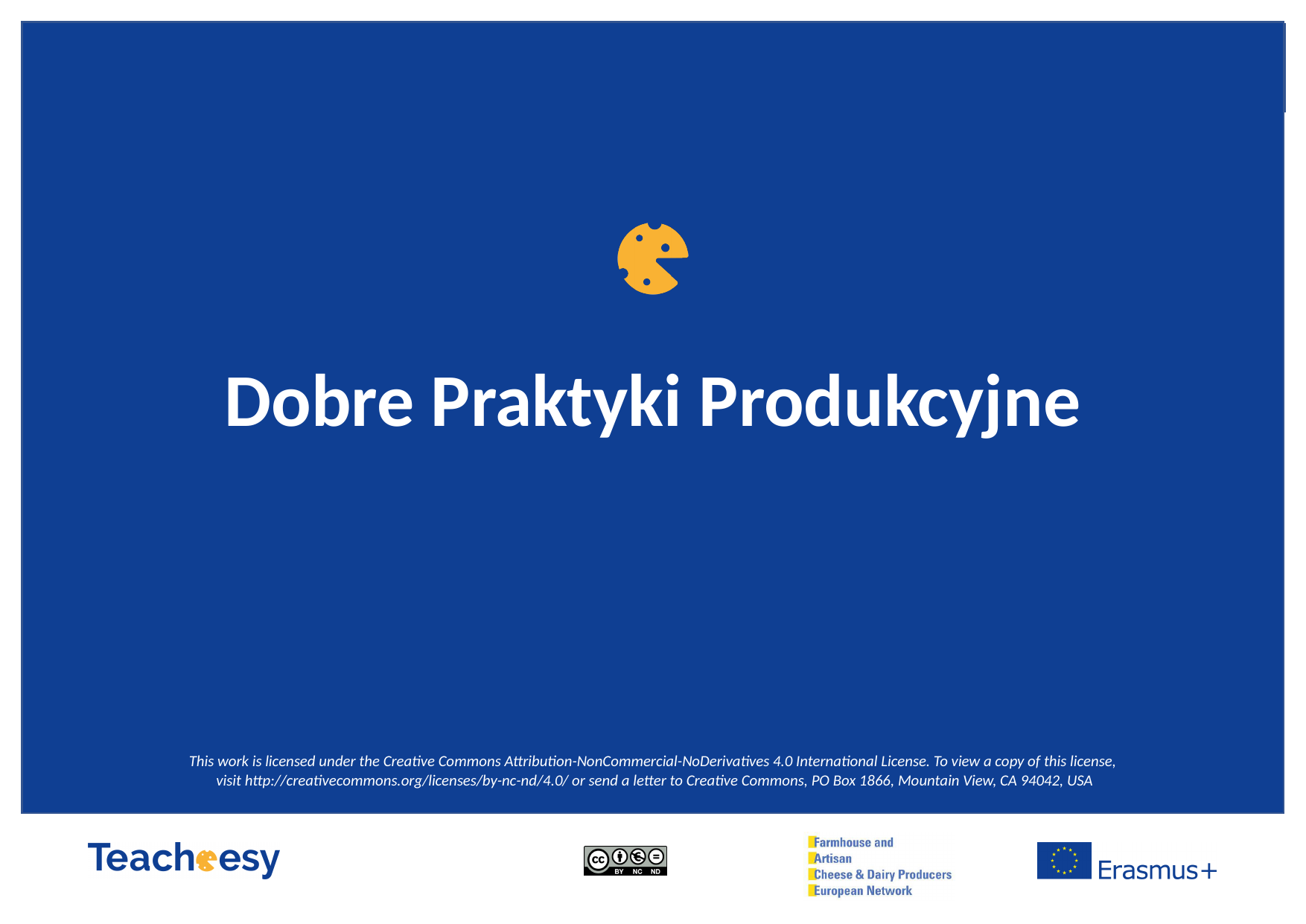

# Dobre Praktyki Produkcyjne

This work is licensed under the Creative Commons Attribution-NonCommercial-NoDerivatives 4.0 International License. To view a copy of this license,
visit http://creativecommons.org/licenses/by-nc-nd/4.0/ or send a letter to Creative Commons, PO Box 1866, Mountain View, CA 94042, USA